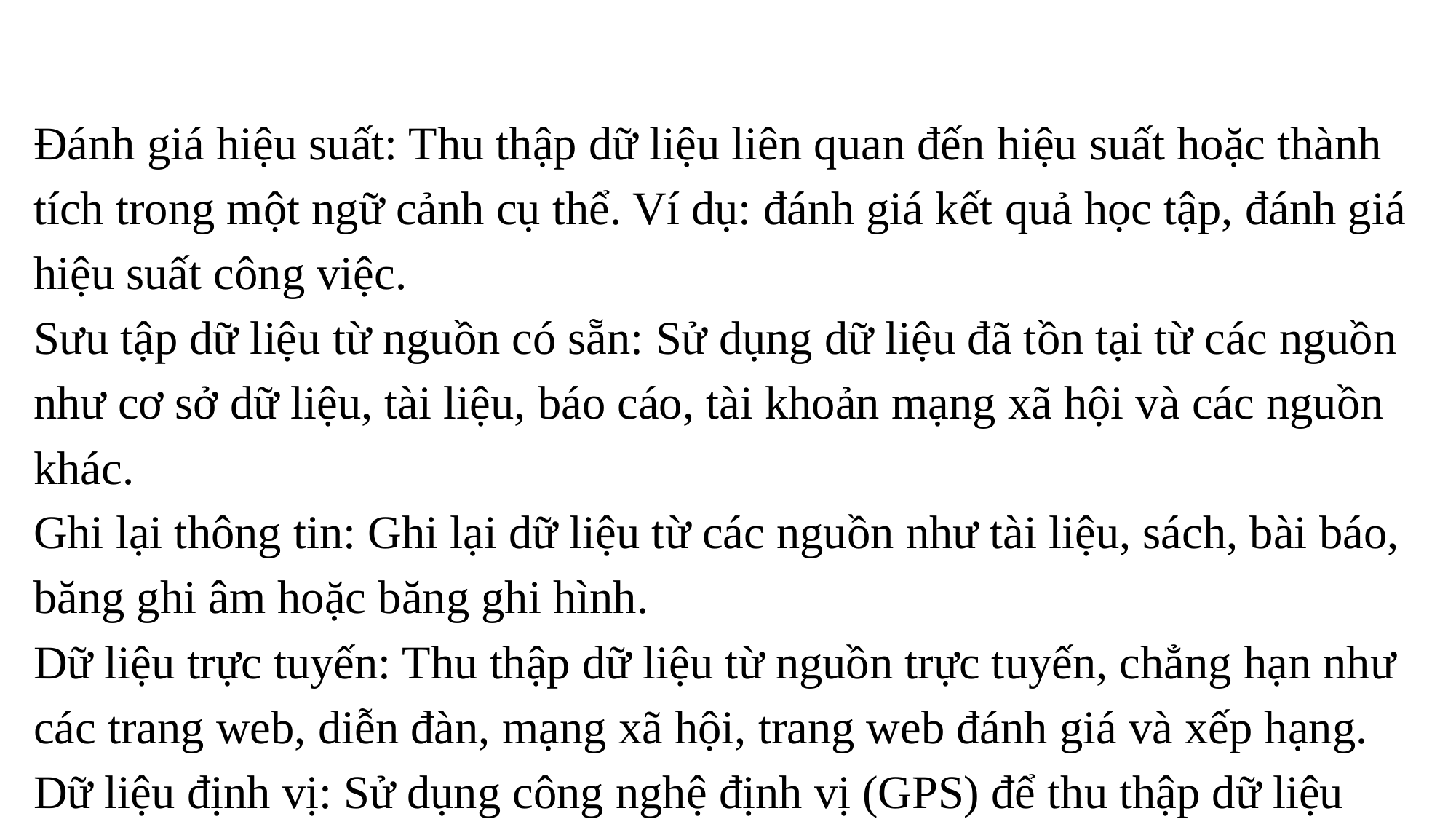

Đánh giá hiệu suất: Thu thập dữ liệu liên quan đến hiệu suất hoặc thành tích trong một ngữ cảnh cụ thể. Ví dụ: đánh giá kết quả học tập, đánh giá hiệu suất công việc.
Sưu tập dữ liệu từ nguồn có sẵn: Sử dụng dữ liệu đã tồn tại từ các nguồn như cơ sở dữ liệu, tài liệu, báo cáo, tài khoản mạng xã hội và các nguồn khác.
Ghi lại thông tin: Ghi lại dữ liệu từ các nguồn như tài liệu, sách, bài báo, băng ghi âm hoặc băng ghi hình.
Dữ liệu trực tuyến: Thu thập dữ liệu từ nguồn trực tuyến, chẳng hạn như các trang web, diễn đàn, mạng xã hội, trang web đánh giá và xếp hạng.
Dữ liệu định vị: Sử dụng công nghệ định vị (GPS) để thu thập dữ liệu